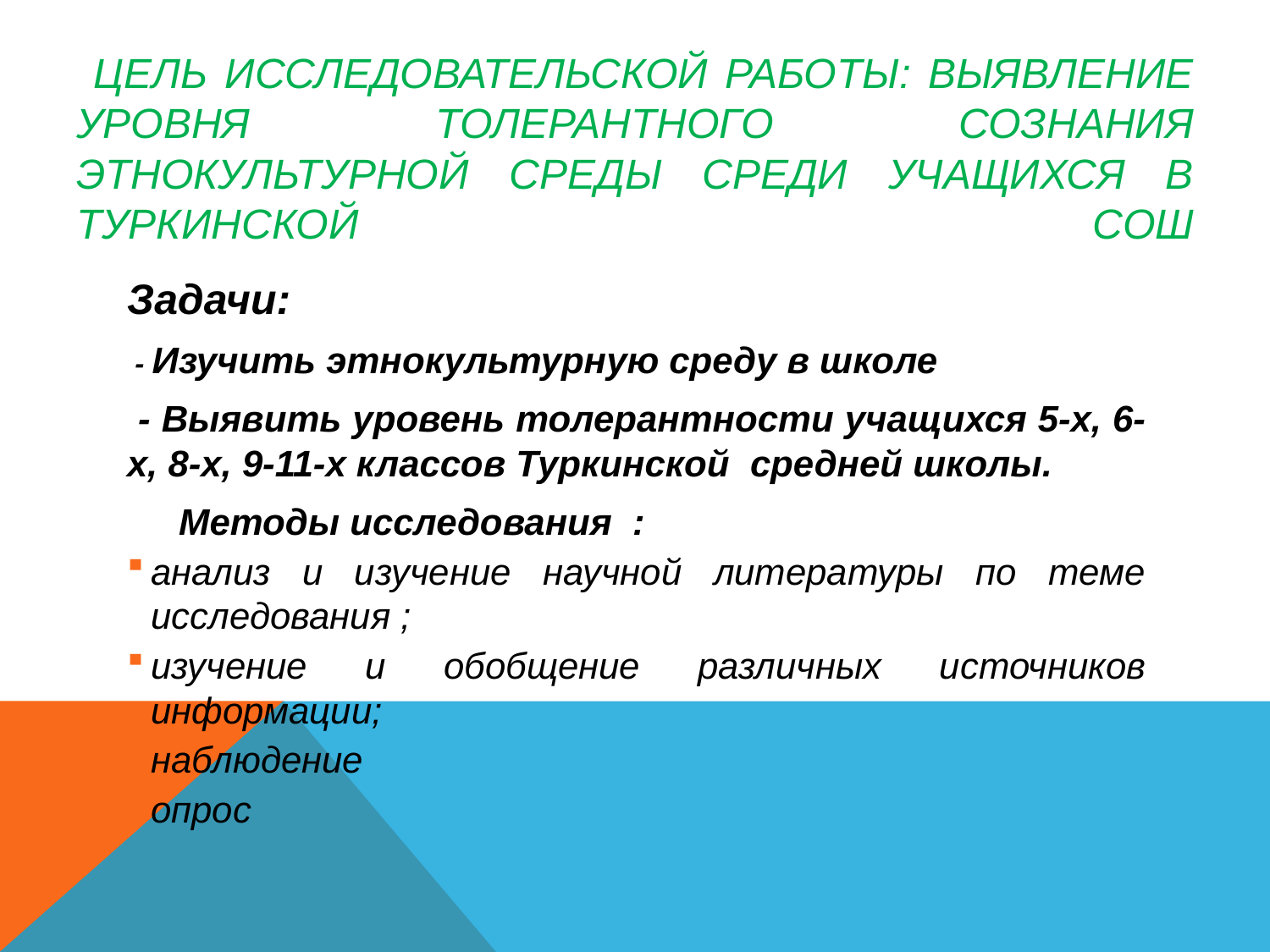

# Цель исследовательской работы: выявление уровня толерантного сознания этнокультурной среды среди учащихся в Туркинской СОШ

Задачи:
 - Изучить этнокультурную среду в школе
 - Выявить уровень толерантности учащихся 5-х, 6-х, 8-х, 9-11-х классов Туркинской  средней школы.
     Методы исследования  :
анализ и изучение научной литературы по теме исследования ;
изучение и обобщение различных источников информации;
наблюдение
опрос